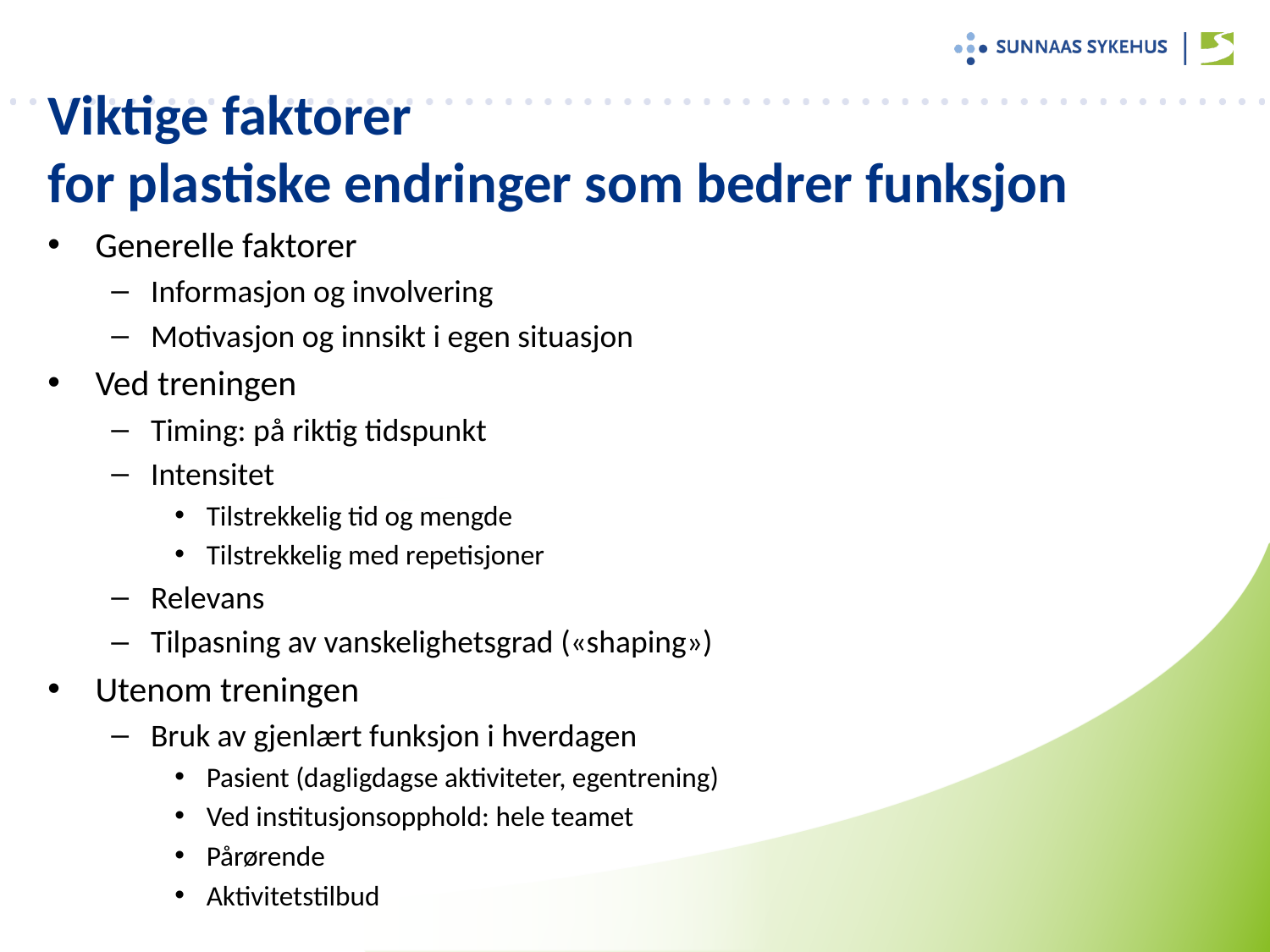

# Viktige faktorer for plastiske endringer som bedrer funksjon
Generelle faktorer
Informasjon og involvering
Motivasjon og innsikt i egen situasjon
Ved treningen
Timing: på riktig tidspunkt
Intensitet
Tilstrekkelig tid og mengde
Tilstrekkelig med repetisjoner
Relevans
Tilpasning av vanskelighetsgrad («shaping»)
Utenom treningen
Bruk av gjenlært funksjon i hverdagen
Pasient (dagligdagse aktiviteter, egentrening)
Ved institusjonsopphold: hele teamet
Pårørende
Aktivitetstilbud